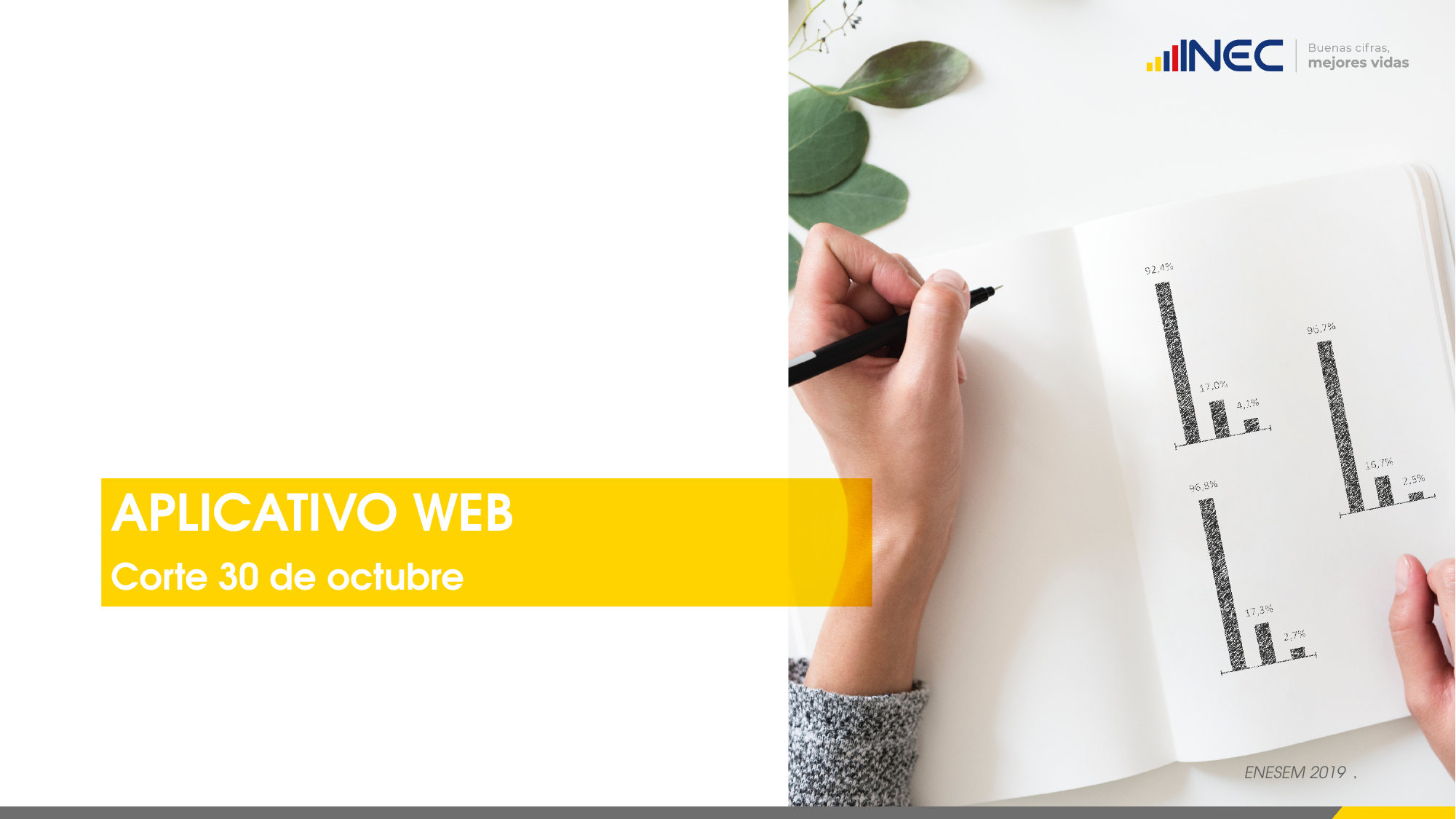

# APLICATIVO WEB Corte 30 de octubre

ENESEM 2019